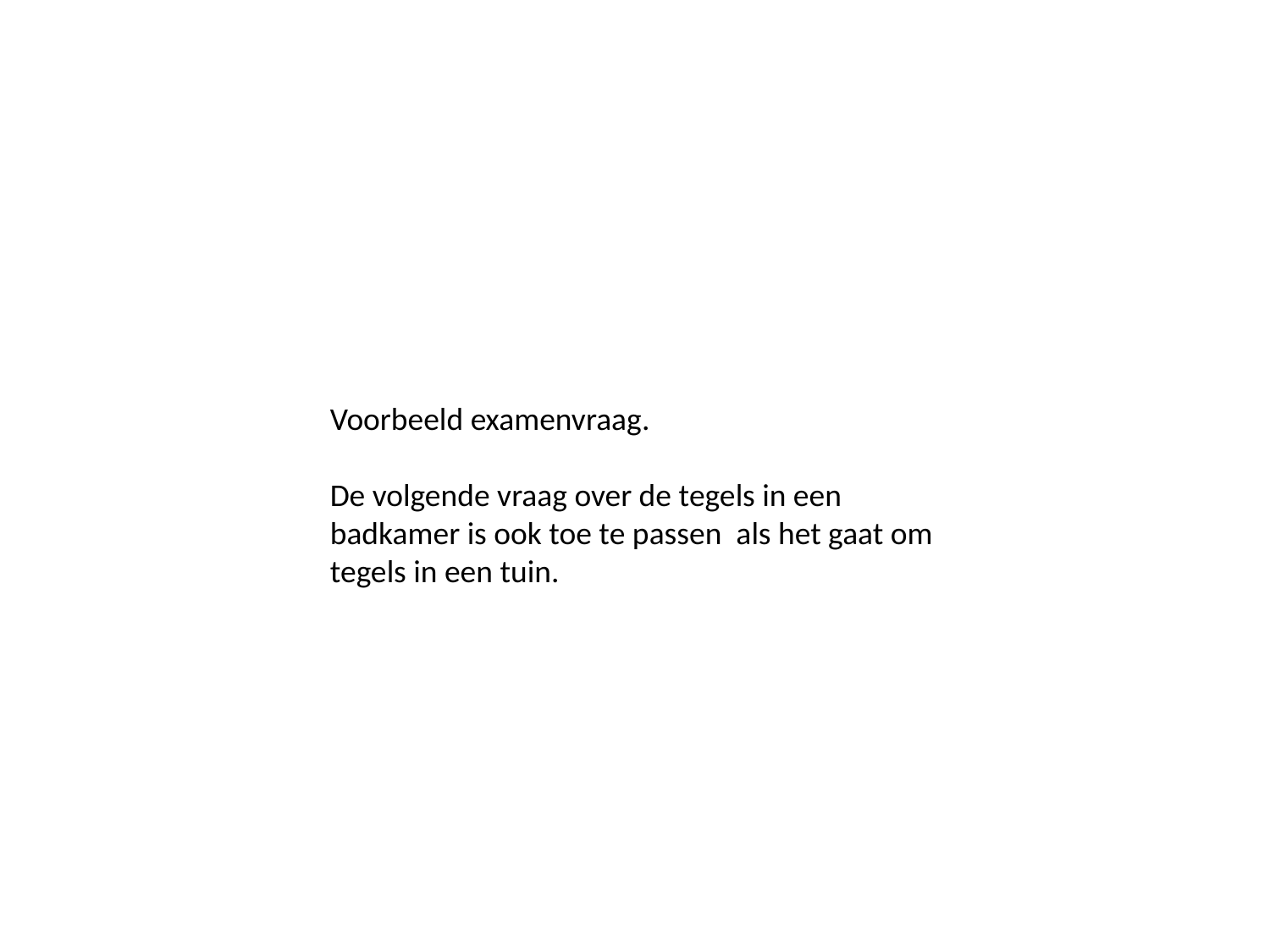

Voorbeeld examenvraag.

De volgende vraag over de tegels in een badkamer is ook toe te passen  als het gaat om tegels in een tuin.